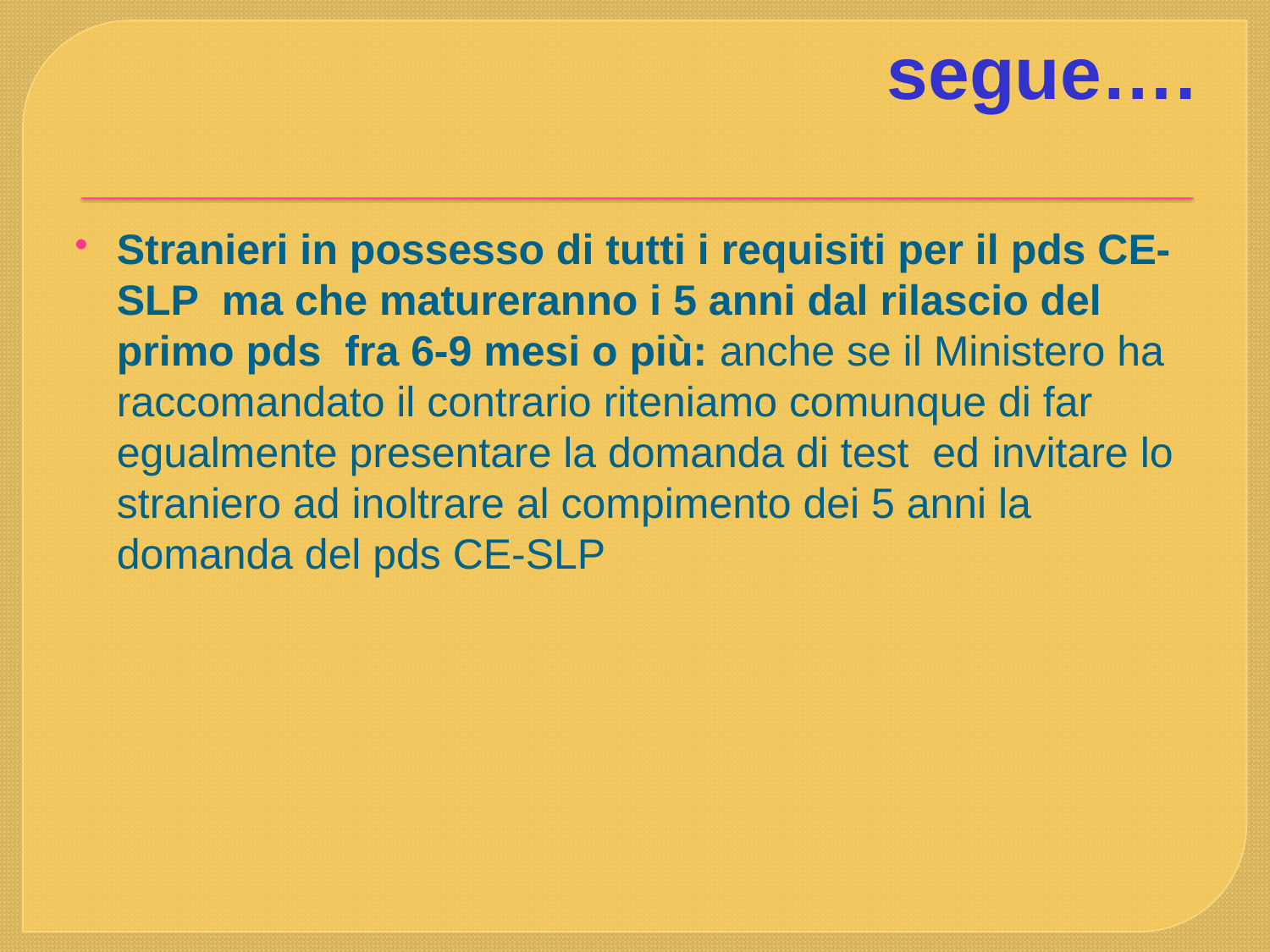

segue….
Stranieri in possesso di tutti i requisiti per il pds CE-SLP  ma che matureranno i 5 anni dal rilascio del primo pds  fra 6-9 mesi o più: anche se il Ministero ha raccomandato il contrario riteniamo comunque di far egualmente presentare la domanda di test  ed invitare lo straniero ad inoltrare al compimento dei 5 anni la  domanda del pds CE-SLP